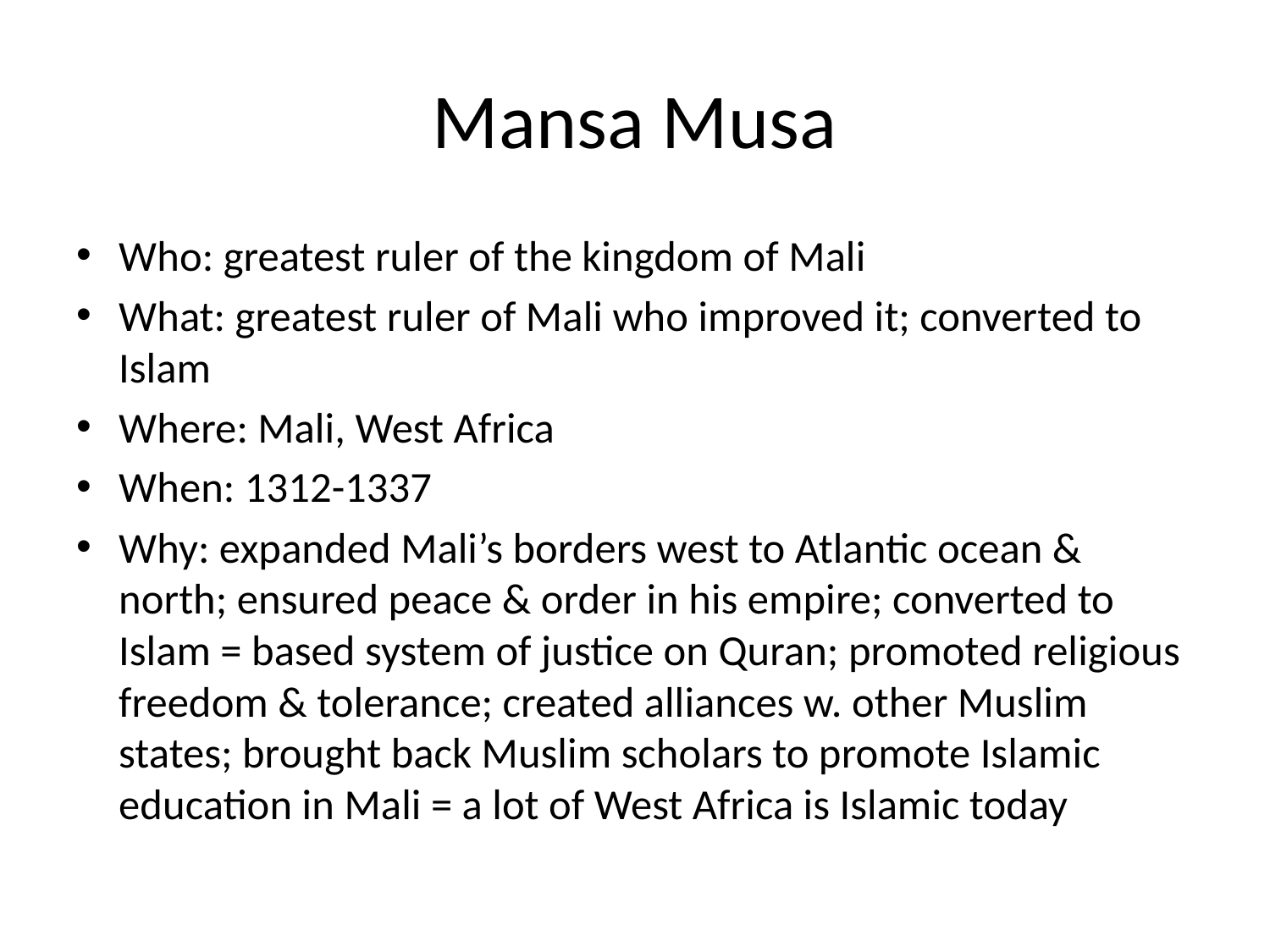

# Mansa Musa
Who: greatest ruler of the kingdom of Mali
What: greatest ruler of Mali who improved it; converted to Islam
Where: Mali, West Africa
When: 1312-1337
Why: expanded Mali’s borders west to Atlantic ocean & north; ensured peace & order in his empire; converted to Islam = based system of justice on Quran; promoted religious freedom & tolerance; created alliances w. other Muslim states; brought back Muslim scholars to promote Islamic education in Mali = a lot of West Africa is Islamic today